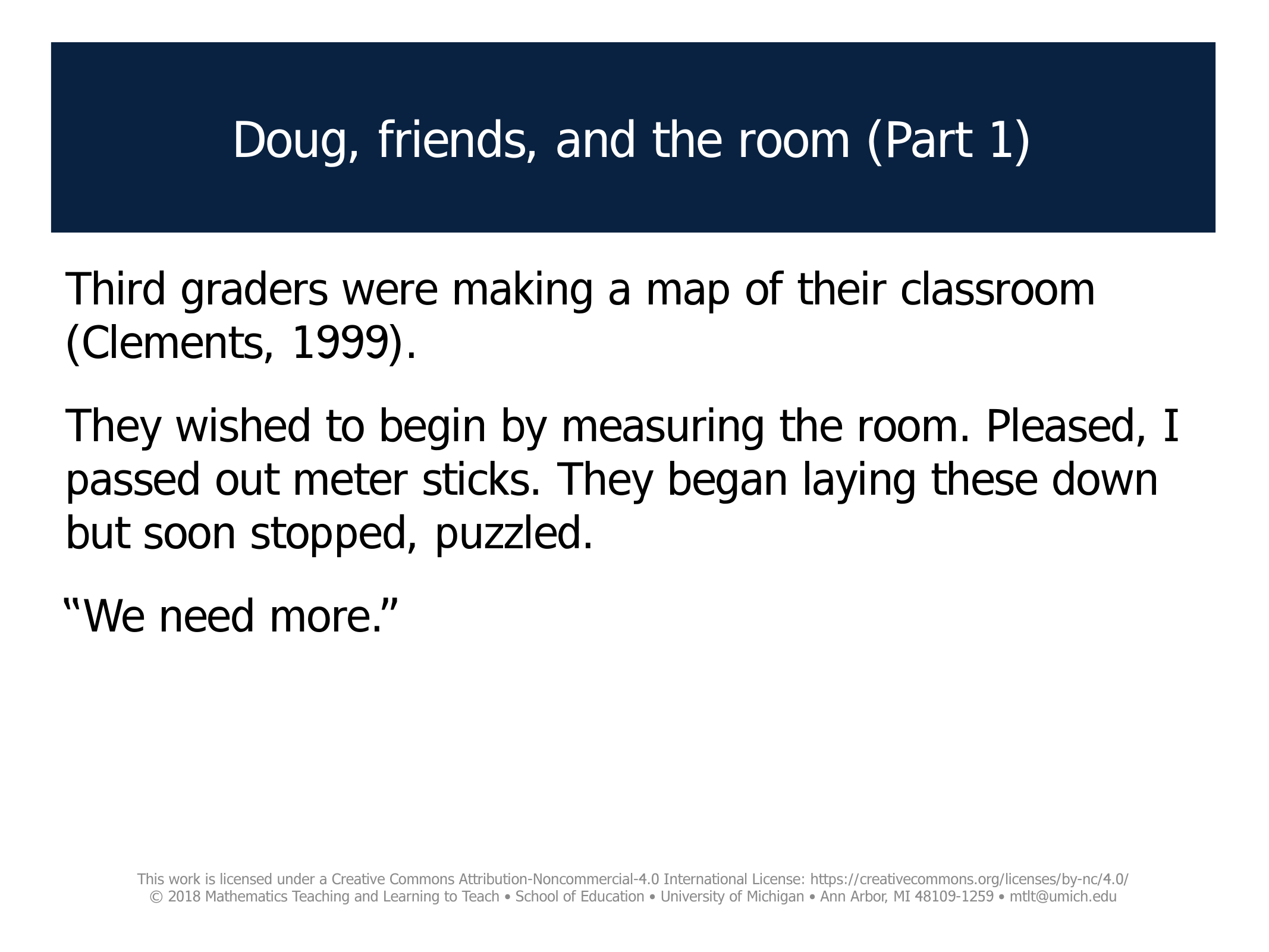

# Doug, friends, and the room (Part 1)
Third graders were making a map of their classroom (Clements, 1999).
They wished to begin by measuring the room. Pleased, I passed out meter sticks. They began laying these down but soon stopped, puzzled.
“We need more.”
This work is licensed under a Creative Commons Attribution-Noncommercial-4.0 International License: https://creativecommons.org/licenses/by-nc/4.0/
© 2018 Mathematics Teaching and Learning to Teach • School of Education • University of Michigan • Ann Arbor, MI 48109-1259 • mtlt@umich.edu